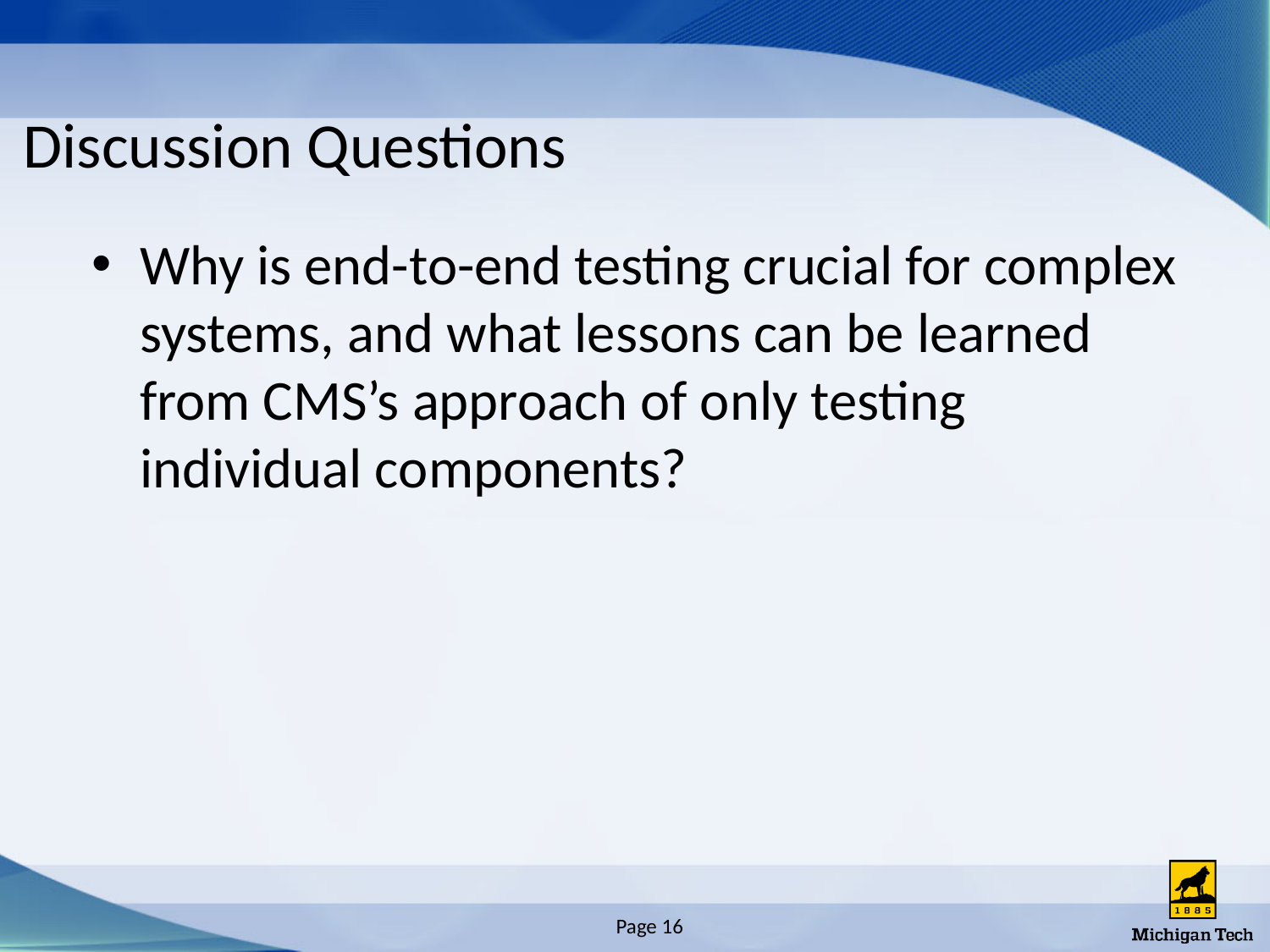

# Discussion Questions
Why is end-to-end testing crucial for complex systems, and what lessons can be learned from CMS’s approach of only testing individual components?